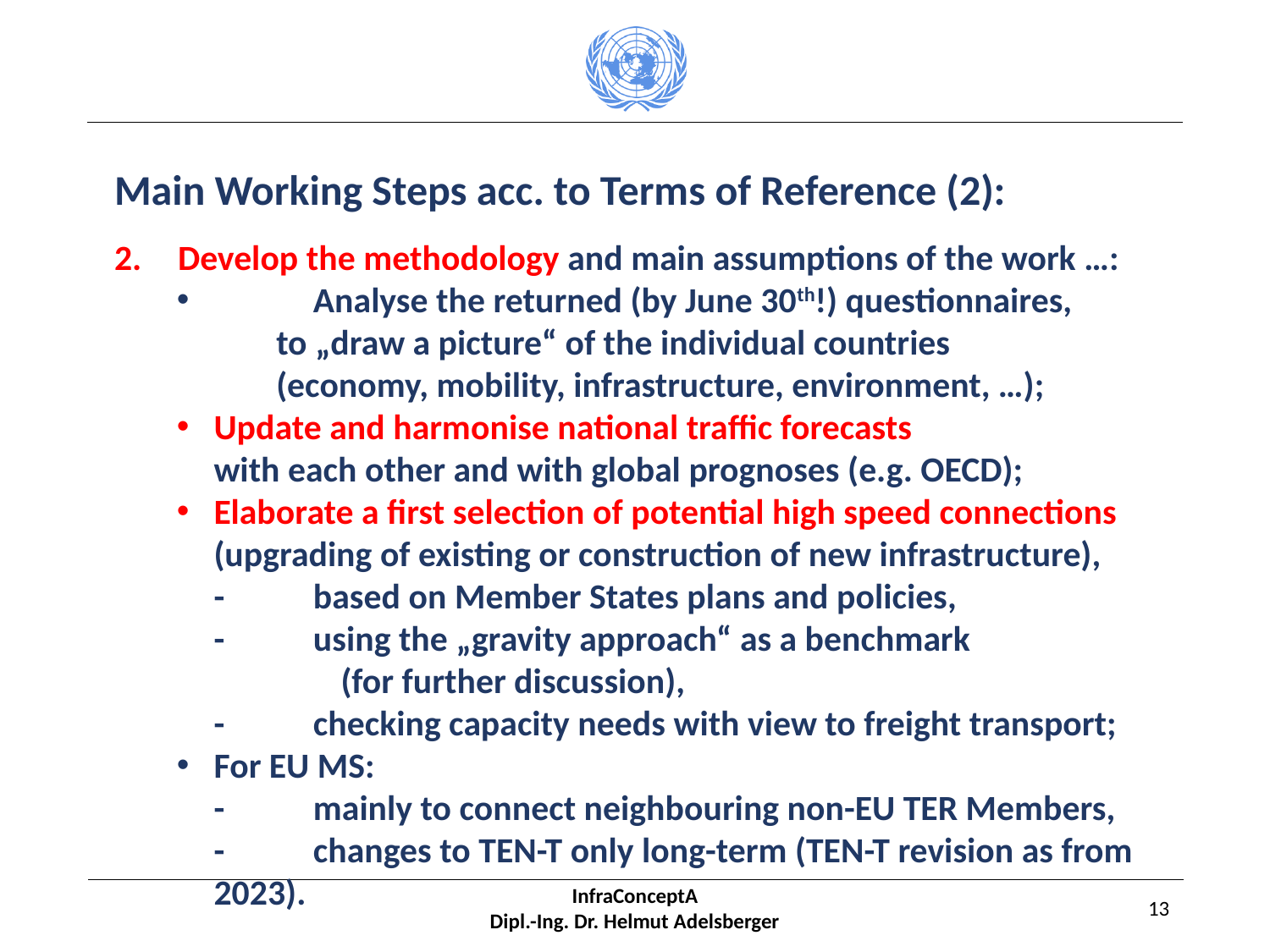

Main Working Steps acc. to Terms of Reference (2):

Develop the methodology and main assumptions of the work …:
	Analyse the returned (by June 30th!) questionnaires,
	to „draw a picture“ of the individual countries
	(economy, mobility, infrastructure, environment, …);
Update and harmonise national traffic forecasts
with each other and with global prognoses (e.g. OECD);
Elaborate a first selection of potential high speed connections
(upgrading of existing or construction of new infrastructure),
-	based on Member States plans and policies,
-	using the „gravity approach“ as a benchmark
		(for further discussion),
-	checking capacity needs with view to freight transport;
For EU MS:
-	mainly to connect neighbouring non-EU TER Members,
-	changes to TEN-T only long-term (TEN-T revision as from 2023).
InfraConceptA
Dipl.-Ing. Dr. Helmut Adelsberger
13